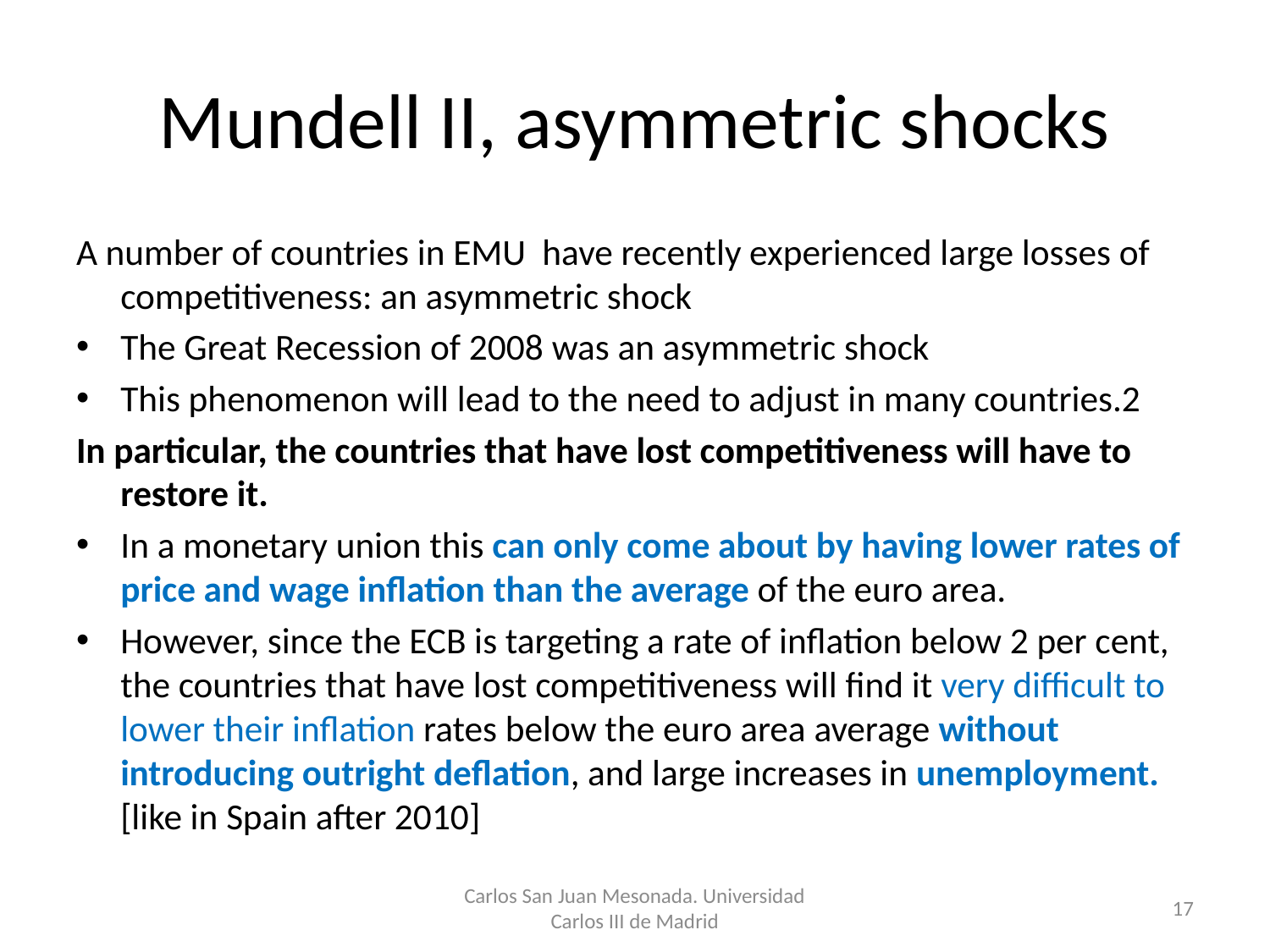

# Mundell II, asymmetric shocks
A number of countries in EMU  have recently experienced large losses of competitiveness: an asymmetric shock
The Great Recession of 2008 was an asymmetric shock
This phenomenon will lead to the need to adjust in many countries.2
In particular, the countries that have lost competitiveness will have to restore it.
In a monetary union this can only come about by having lower rates of price and wage inflation than the average of the euro area.
However, since the ECB is targeting a rate of inflation below 2 per cent, the countries that have lost competitiveness will find it very difficult to lower their inflation rates below the euro area average without introducing outright deflation, and large increases in unemployment. [like in Spain after 2010]
Carlos San Juan Mesonada. Universidad Carlos III de Madrid
17